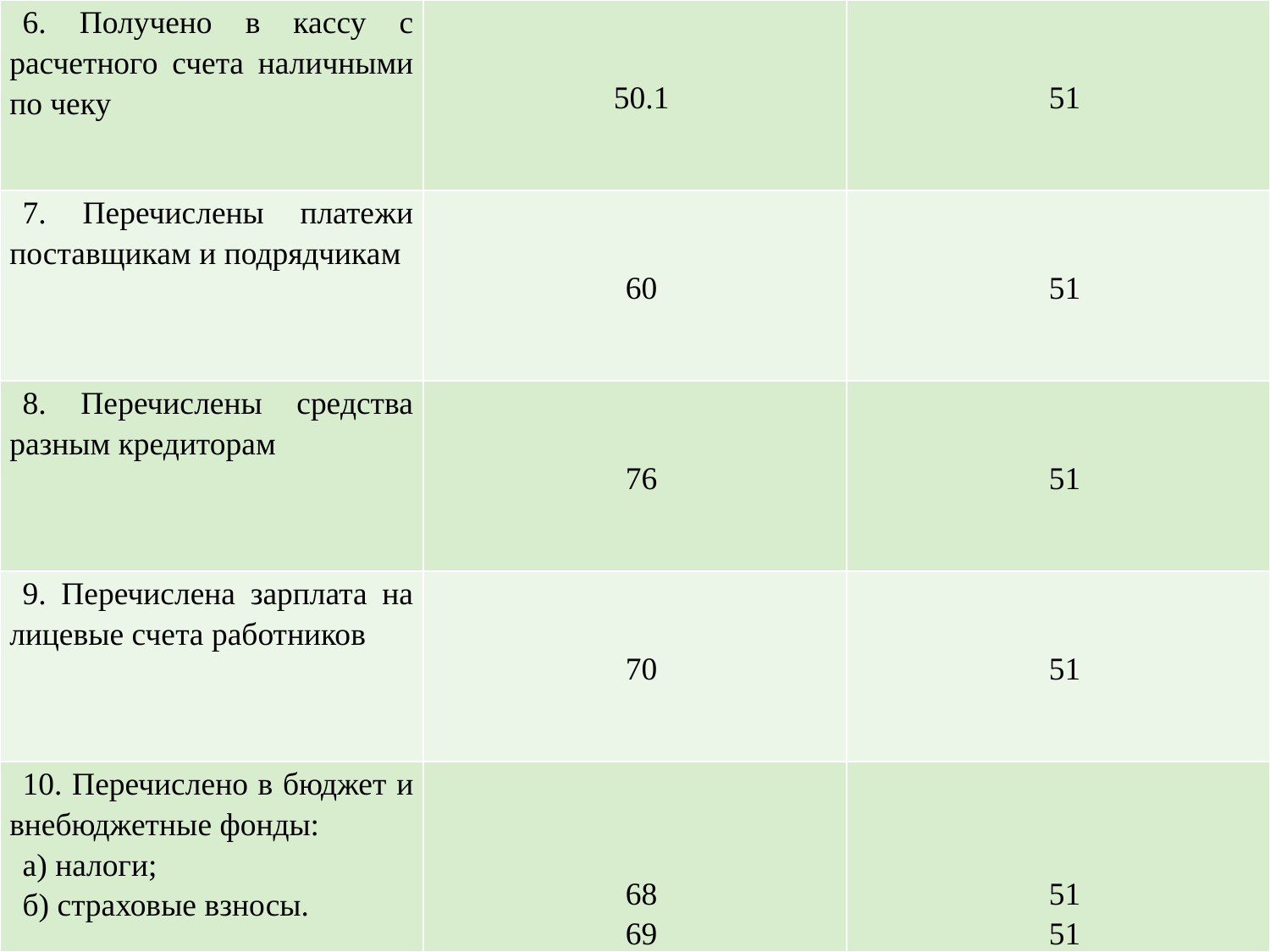

| 6. Получено в кассу с расчетного счета наличными по чеку | 50.1 | 51 |
| --- | --- | --- |
| 7. Перечислены платежи поставщикам и подрядчикам | 60 | 51 |
| 8. Перечислены средства разным кредиторам | 76 | 51 |
| 9. Перечислена зарплата на лицевые счета работников | 70 | 51 |
| 10. Перечислено в бюджет и внебюджетные фонды: а) налоги; б) страховые взносы. | 68 69 | 51 51 |
#